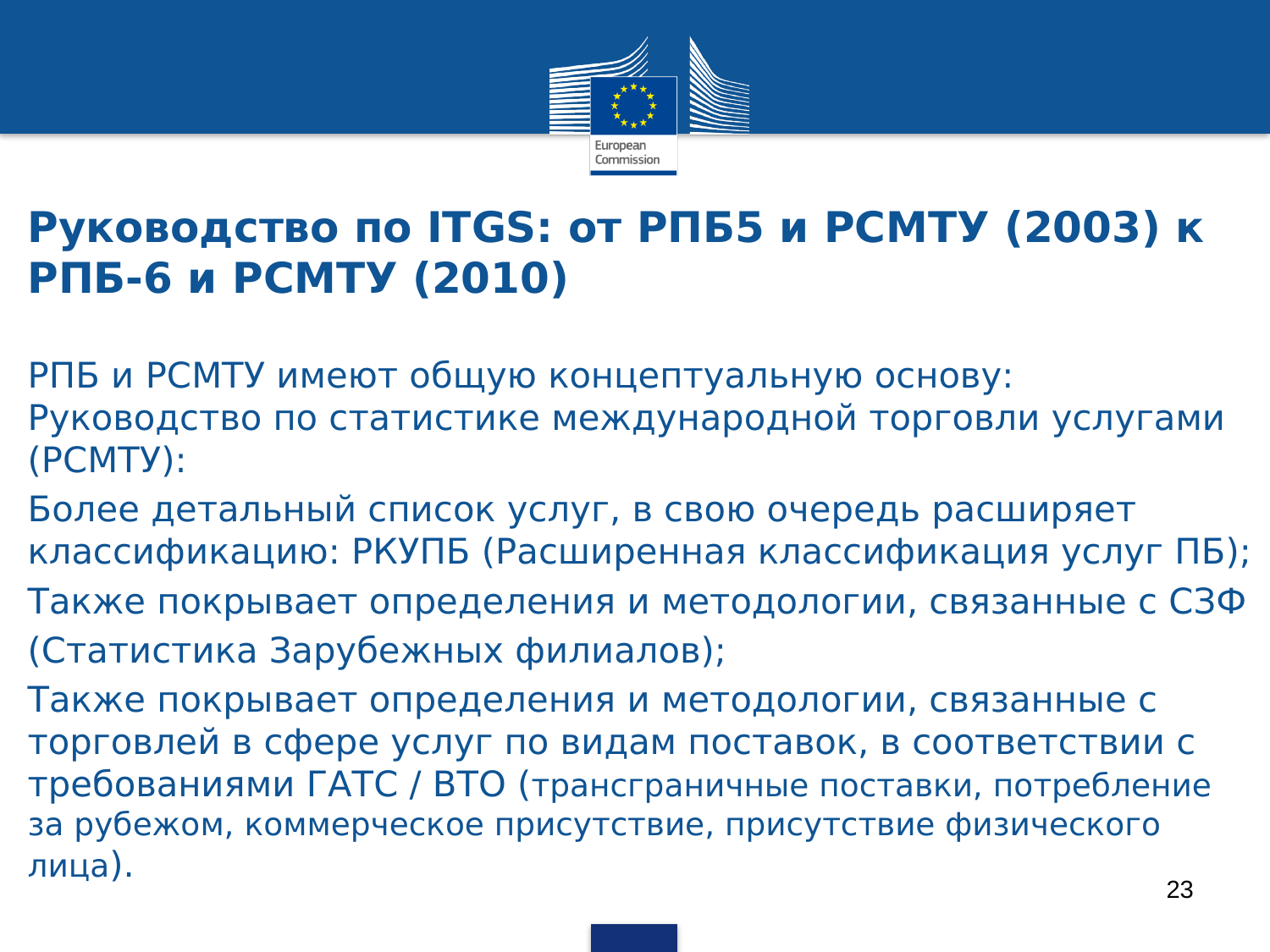

# Руководство по ITGS: от РПБ5 и РСМТУ (2003) к РПБ-6 и РСМТУ (2010)
PПБ и РСМТУ имеют общую концептуальную основу: Руководство по статистике международной торговли услугами (РСМТУ):
Более детальный список услуг, в свою очередь расширяет классификацию: РКУПБ (Расширенная классификация услуг ПБ);
Также покрывает определения и методологии, связанные с СЗФ
(Статистика Зарубежных филиалов);
Также покрывает определения и методологии, связанные с торговлей в сфере услуг по видам поставок, в соответствии с требованиями ГАТС / ВТО (трансграничные поставки, потребление за рубежом, коммерческое присутствие, присутствие физического лица).
23